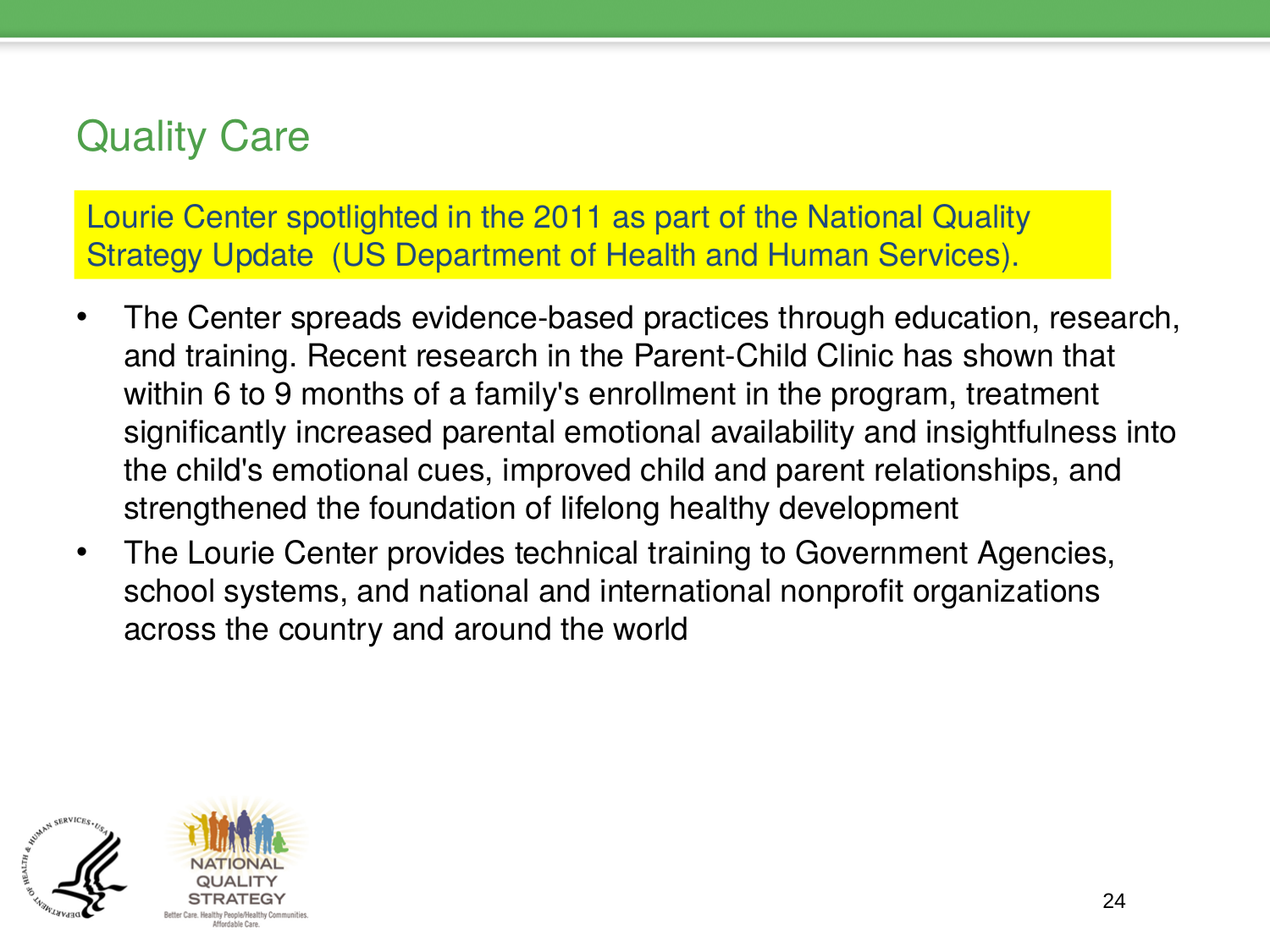

# Quality Care
Lourie Center spotlighted in the 2011 as part of the National Quality Strategy Update  (US Department of Health and Human Services).
The Center spreads evidence-based practices through education, research, and training. Recent research in the Parent-Child Clinic has shown that within 6 to 9 months of a family's enrollment in the program, treatment significantly increased parental emotional availability and insightfulness into the child's emotional cues, improved child and parent relationships, and strengthened the foundation of lifelong healthy development
The Lourie Center provides technical training to Government Agencies, school systems, and national and international nonprofit organizations across the country and around the world
Lourie Center spotlighted in the 2011 as part of the National Quality Strategy Update  (US Department of Health and Human Services).
24